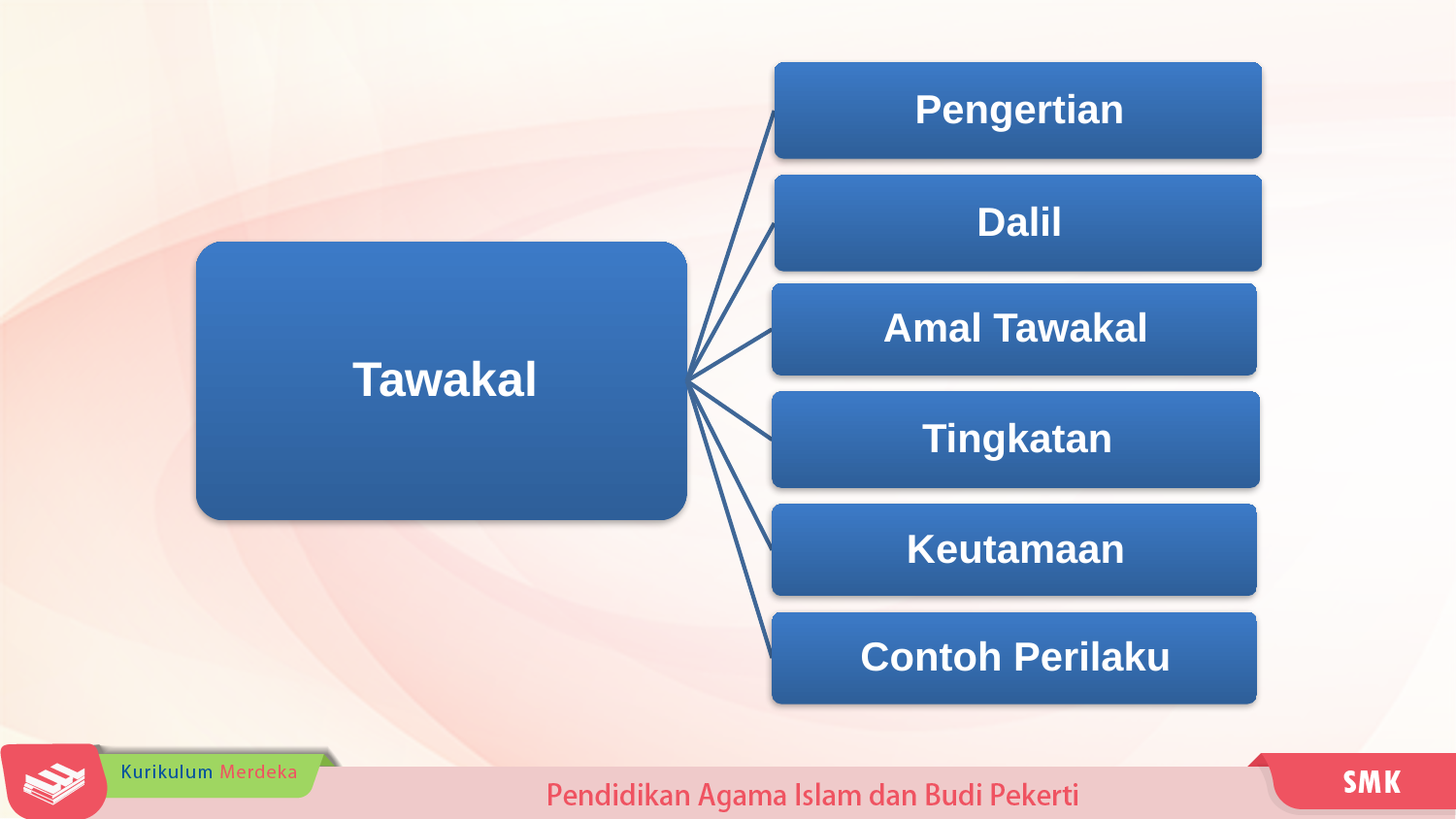

Tawakal

Pengertian

Dalil

Amal Tawakal

Tingkatan

Keutamaan

Contoh Perilaku